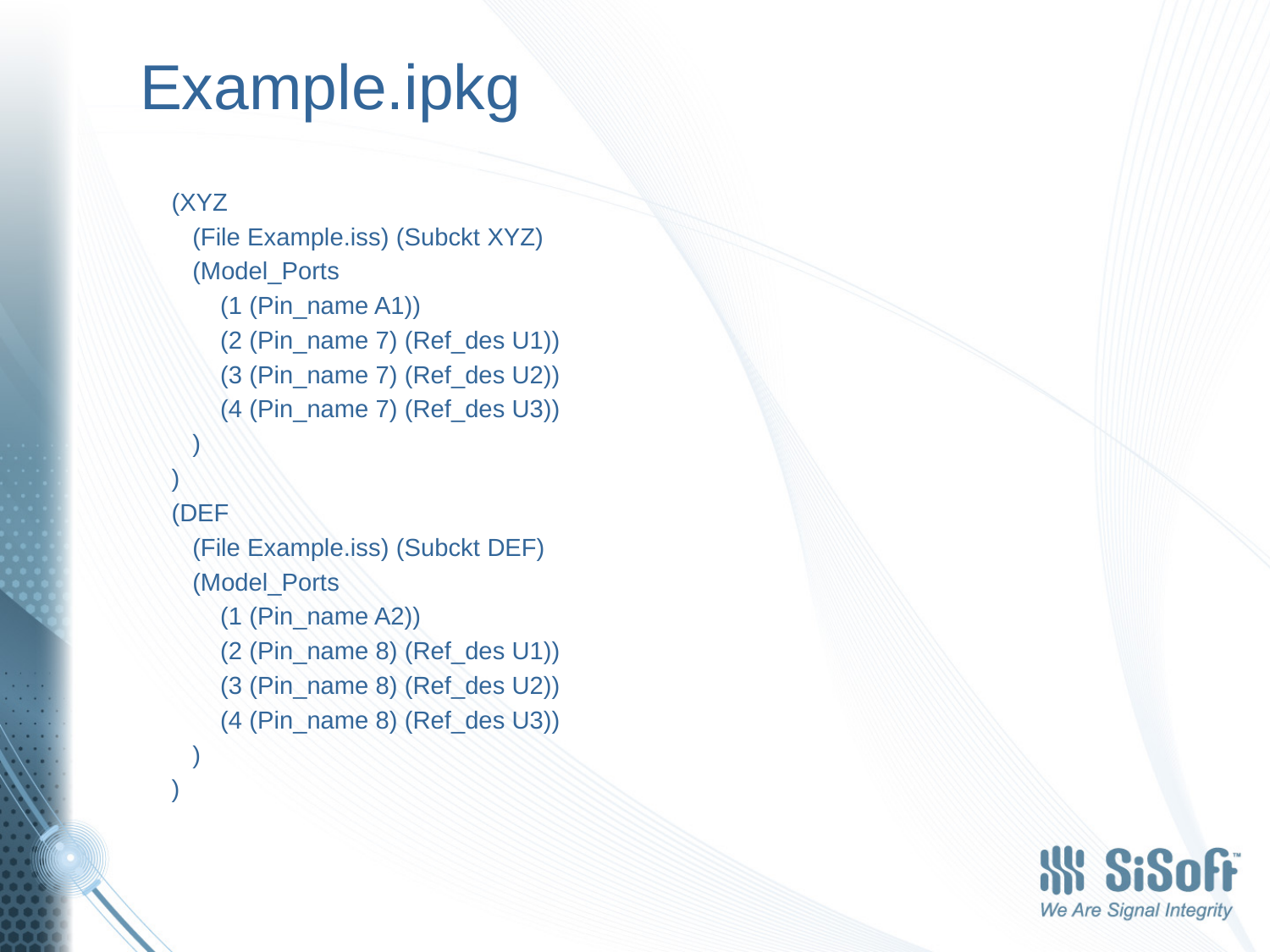

# Example.ipkg
(XYZ
   (File Example.iss) (Subckt XYZ)
   (Model_Ports
       (1 (Pin_name A1))
       (2 (Pin_name 7) (Ref_des U1))
       (3 (Pin_name 7) (Ref_des U2))
       (4 (Pin_name 7) (Ref_des U3))
   )
)
(DEF
   (File Example.iss) (Subckt DEF)
   (Model_Ports
       (1 (Pin_name A2))
       (2 (Pin_name 8) (Ref_des U1))
       (3 (Pin_name 8) (Ref_des U2))
       (4 (Pin_name 8) (Ref_des U3))
   )
)